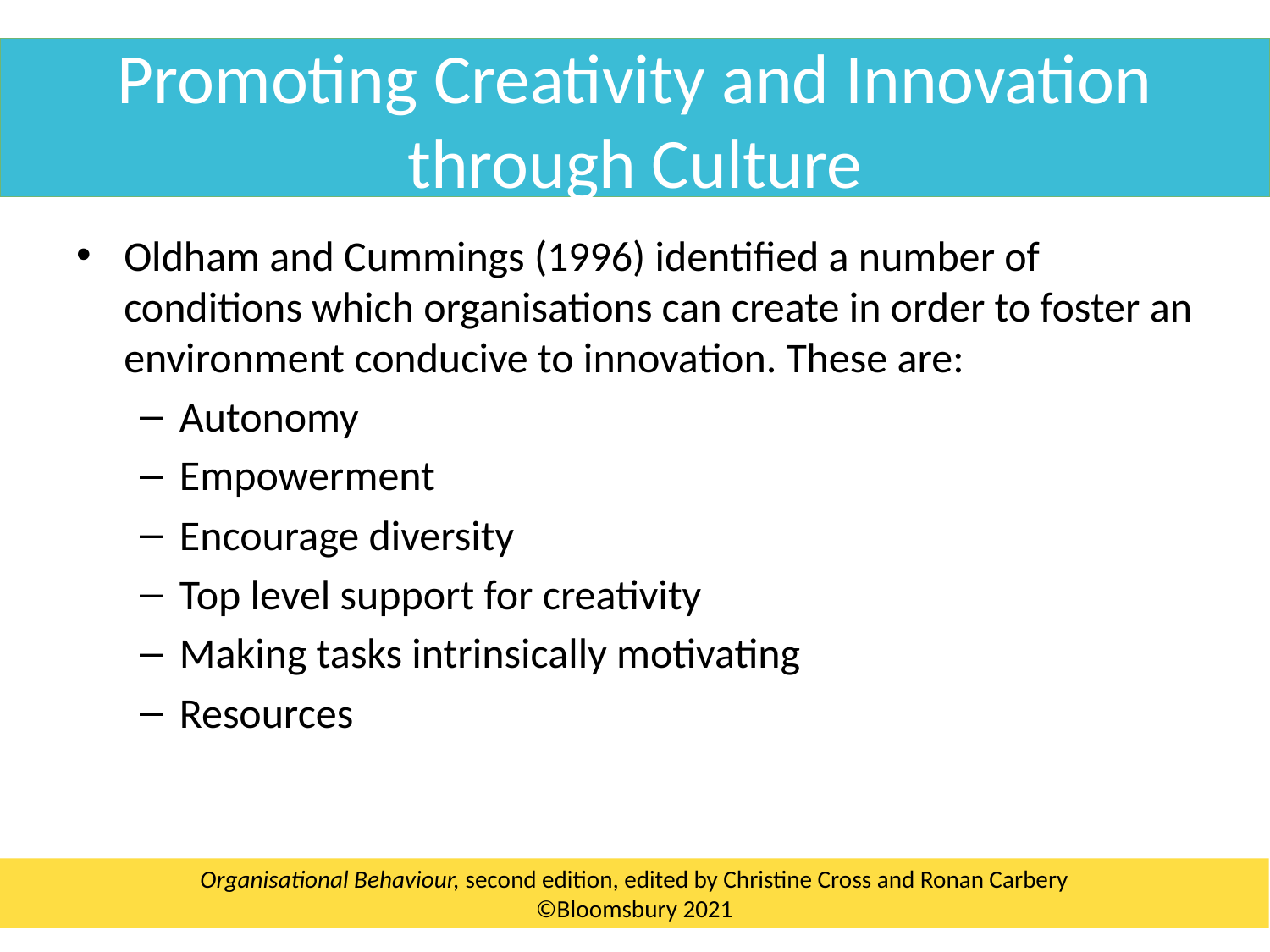

Promoting Creativity and Innovation through Culture
Oldham and Cummings (1996) identified a number of conditions which organisations can create in order to foster an environment conducive to innovation. These are:
Autonomy
Empowerment
Encourage diversity
Top level support for creativity
Making tasks intrinsically motivating
Resources